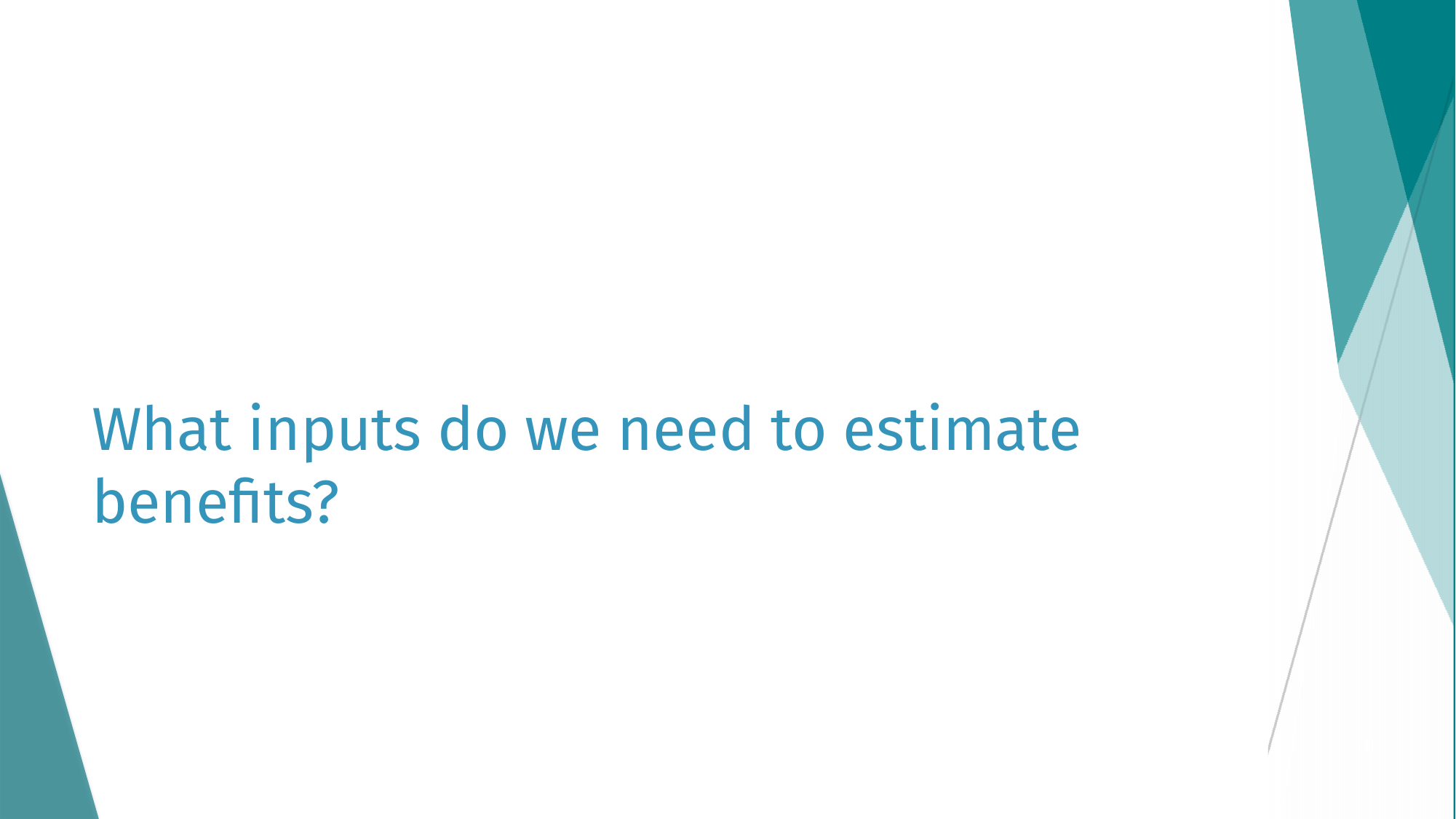

# What inputs do we need to estimate benefits?

28